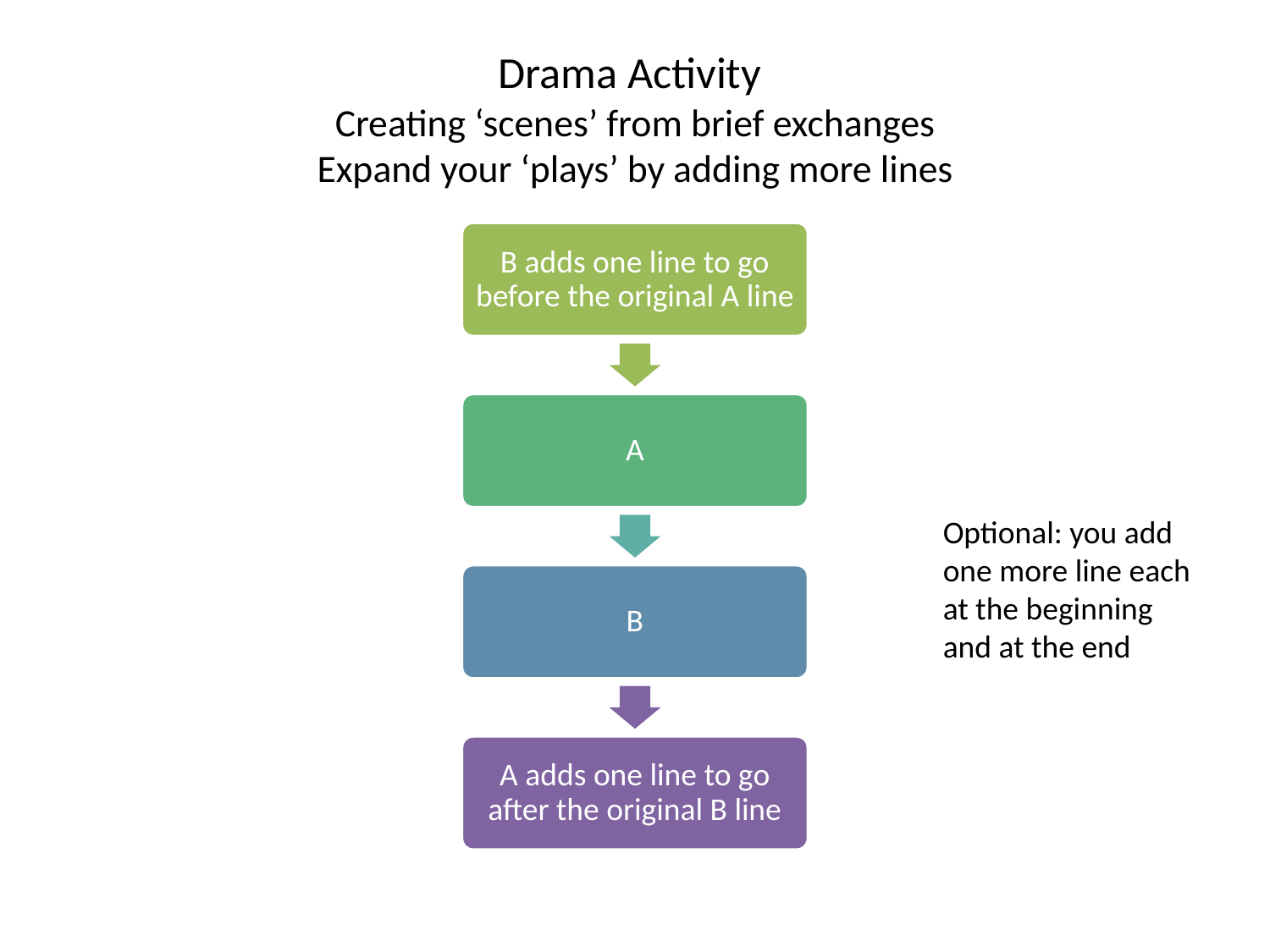

# Drama Activity Creating ‘scenes’ from brief exchanges Expand your ‘plays’ by adding more lines
B adds one line to go before the original A line

A

B

A adds one line to go after the original B line
Optional: you add
one more line each
at the beginning
and at the end